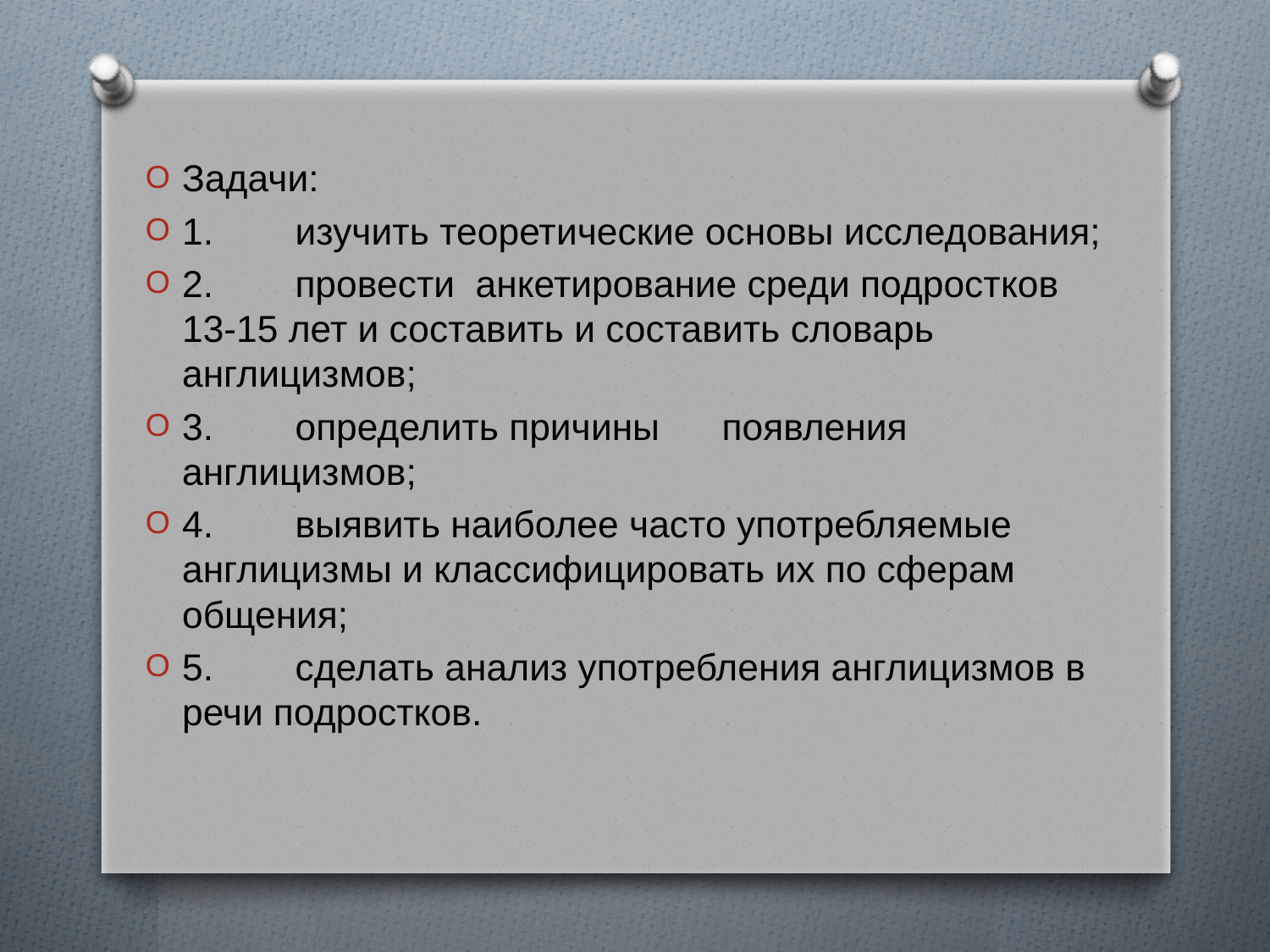

Задачи:
1.	изучить теоретические основы исследования;
2.	провести  анкетирование среди подростков 13-15 лет и составить и составить словарь англицизмов;
3.	определить причины      появления англицизмов;
4.	выявить наиболее часто употребляемые англицизмы и классифицировать их по сферам общения;
5.	сделать анализ употребления англицизмов в речи подростков.